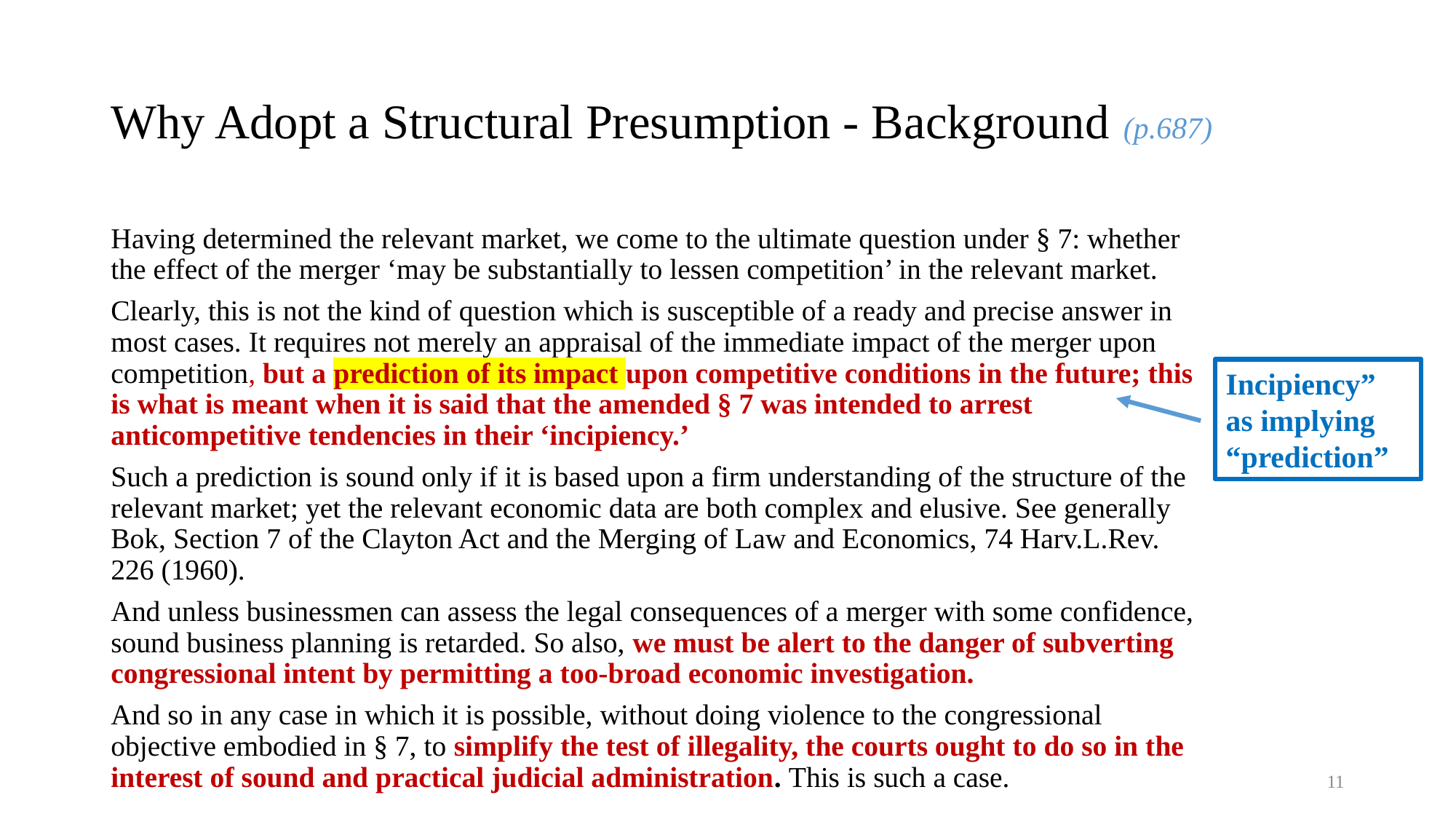

# Why Adopt a Structural Presumption - Background (p.687)
Having determined the relevant market, we come to the ultimate question under § 7: whether the effect of the merger ‘may be substantially to lessen competition’ in the relevant market.
Clearly, this is not the kind of question which is susceptible of a ready and precise answer in most cases. It requires not merely an appraisal of the immediate impact of the merger upon competition, but a prediction of its impact upon competitive conditions in the future; this is what is meant when it is said that the amended § 7 was intended to arrest anticompetitive tendencies in their ‘incipiency.’
Such a prediction is sound only if it is based upon a firm understanding of the structure of the relevant market; yet the relevant economic data are both complex and elusive. See generally Bok, Section 7 of the Clayton Act and the Merging of Law and Economics, 74 Harv.L.Rev. 226 (1960).
And unless businessmen can assess the legal consequences of a merger with some confidence, sound business planning is retarded. So also, we must be alert to the danger of subverting congressional intent by permitting a too-broad economic investigation.
And so in any case in which it is possible, without doing violence to the congressional objective embodied in § 7, to simplify the test of illegality, the courts ought to do so in the interest of sound and practical judicial administration. This is such a case.

Incipiency” as implying “prediction”
11